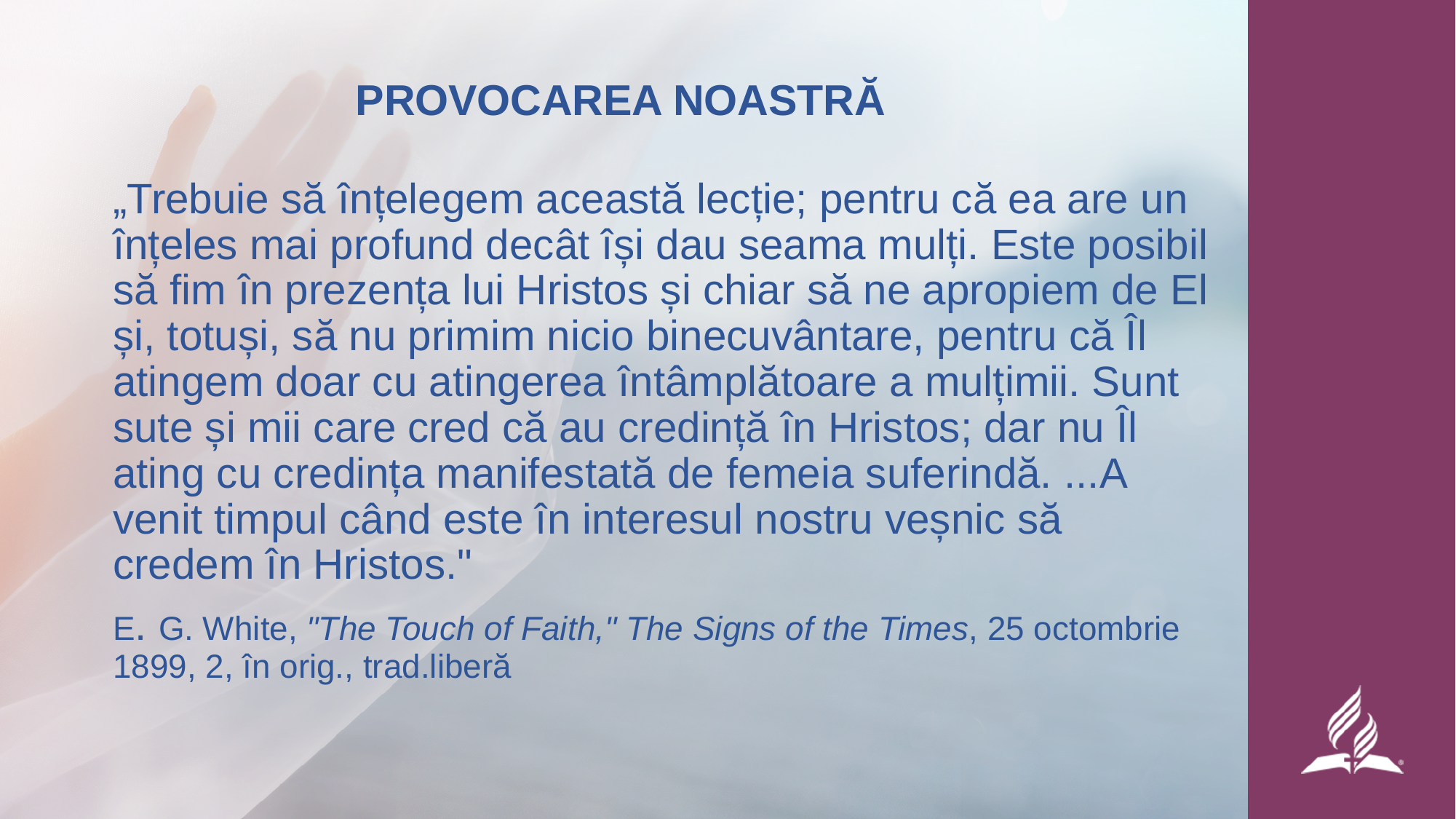

# PROVOCAREA NOASTRĂ
„Trebuie să înțelegem această lecție; pentru că ea are un înțeles mai profund decât își dau seama mulți. Este posibil să fim în prezența lui Hristos și chiar să ne apropiem de El și, totuși, să nu primim nicio binecuvântare, pentru că Îl atingem doar cu atingerea întâmplătoare a mulțimii. Sunt sute și mii care cred că au credință în Hristos; dar nu Îl ating cu credința manifestată de femeia suferindă. ...A venit timpul când este în interesul nostru veșnic să credem în Hristos."
E. G. White, "The Touch of Faith," The Signs of the Times, 25 octombrie 1899, 2, în orig., trad.liberă